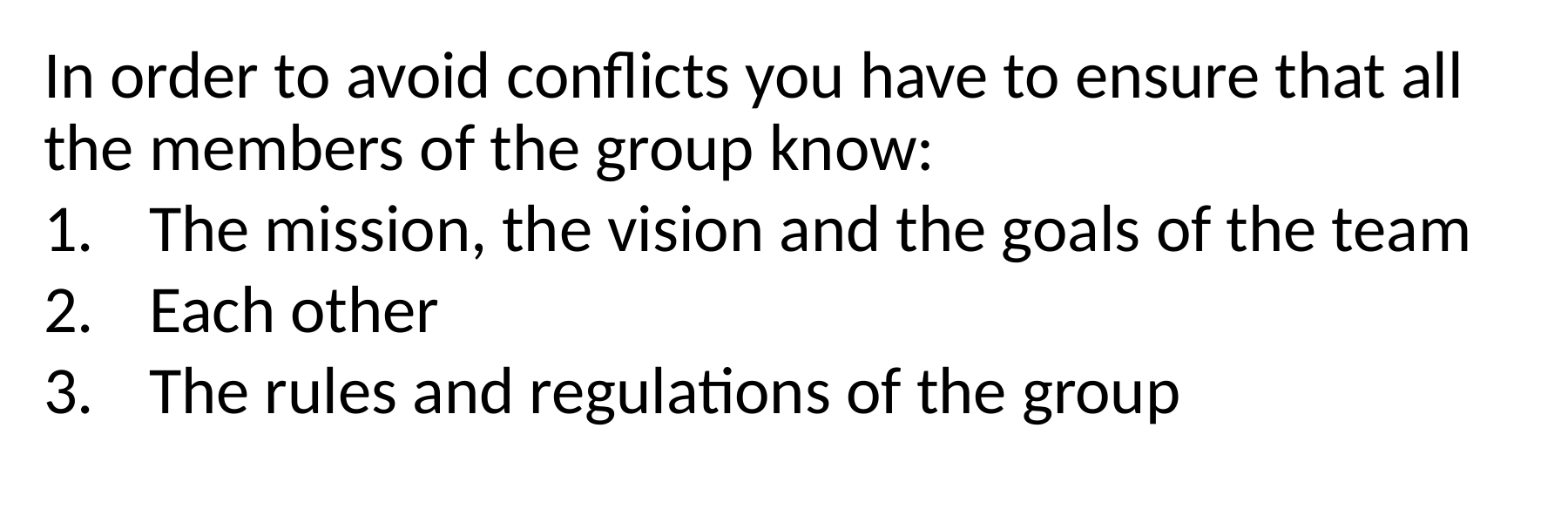

In order to avoid conflicts you have to ensure that all the members of the group know:
The mission, the vision and the goals of the team
Each other
The rules and regulations of the group